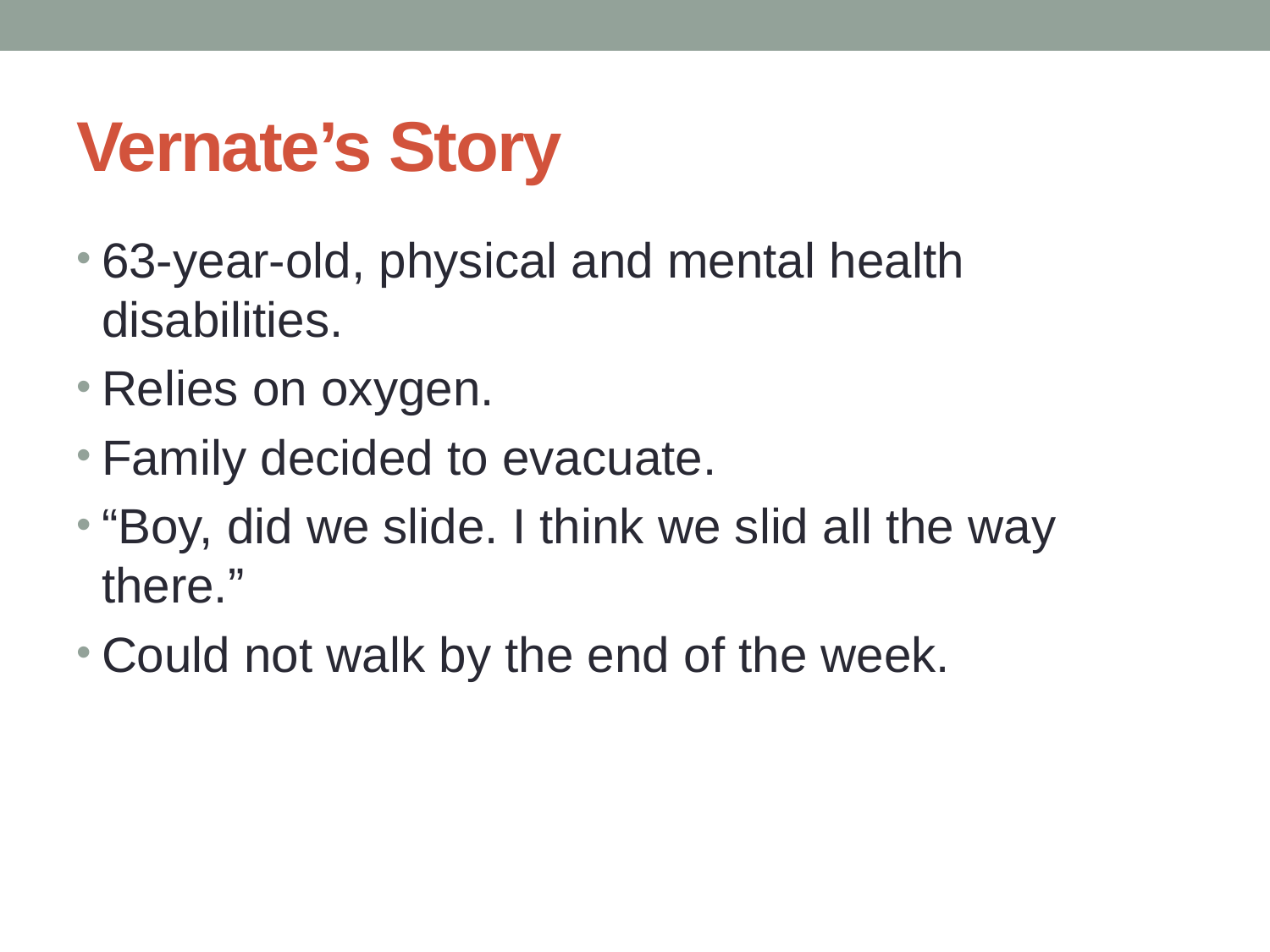

# Vernate’s Story
63-year-old, physical and mental health disabilities.
Relies on oxygen.
Family decided to evacuate.
“Boy, did we slide. I think we slid all the way there.”
Could not walk by the end of the week.